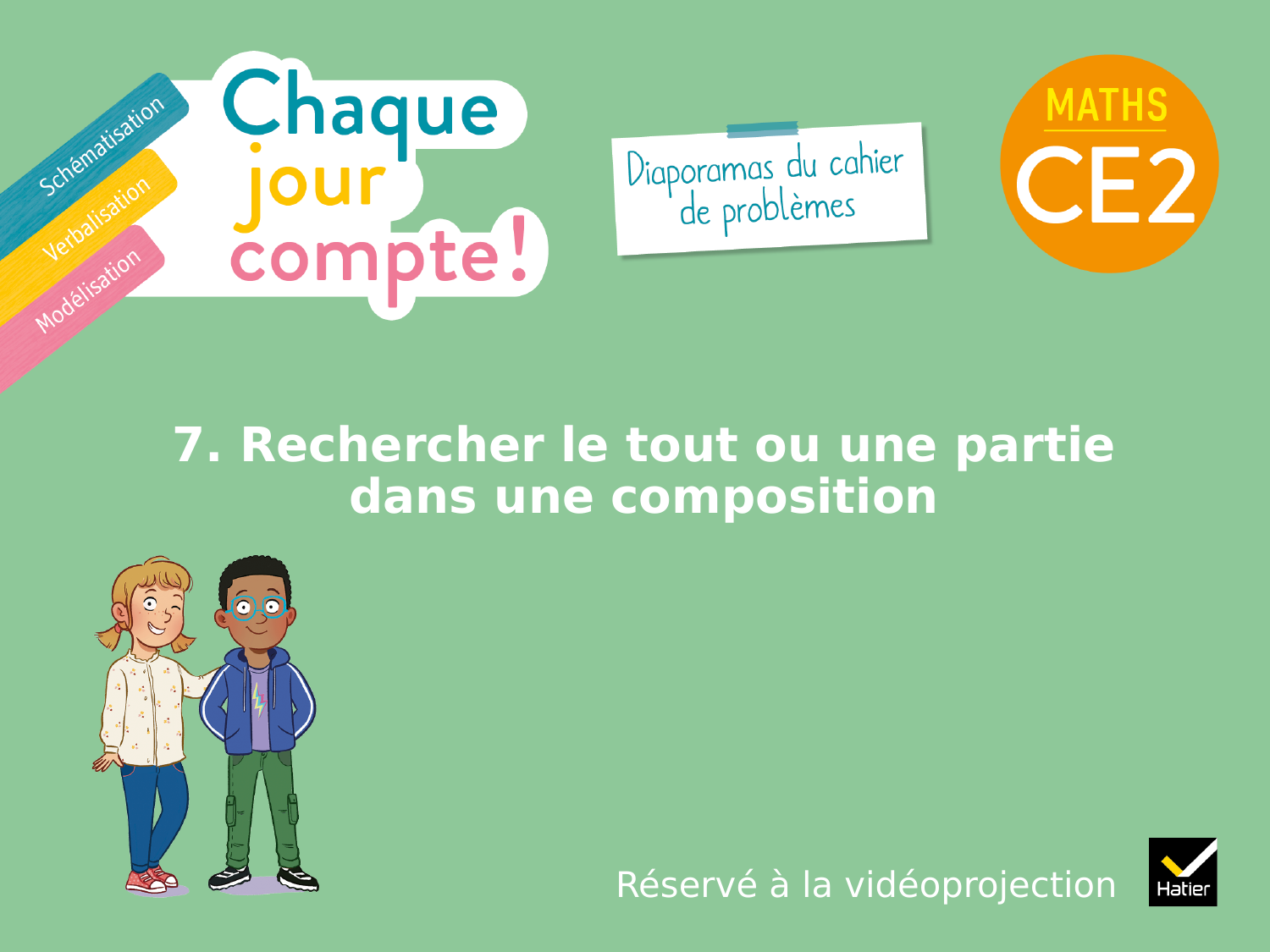

# 7. Rechercher le tout ou une partie dans une composition